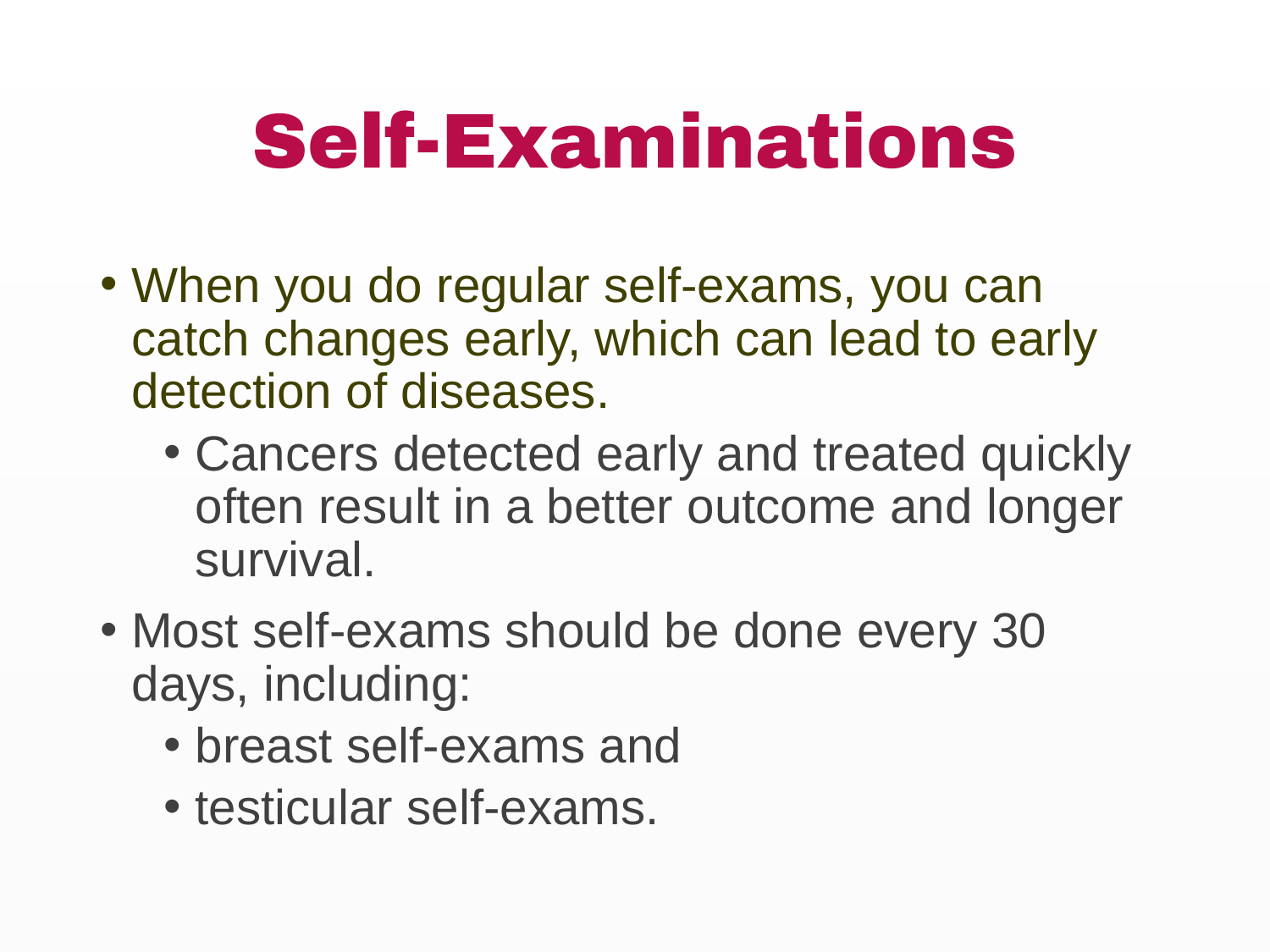

# Self-Examinations
When you do regular self-exams, you can catch changes early, which can lead to early detection of diseases.
Cancers detected early and treated quickly often result in a better outcome and longer survival.
Most self-exams should be done every 30 days, including:
breast self-exams and
testicular self-exams.